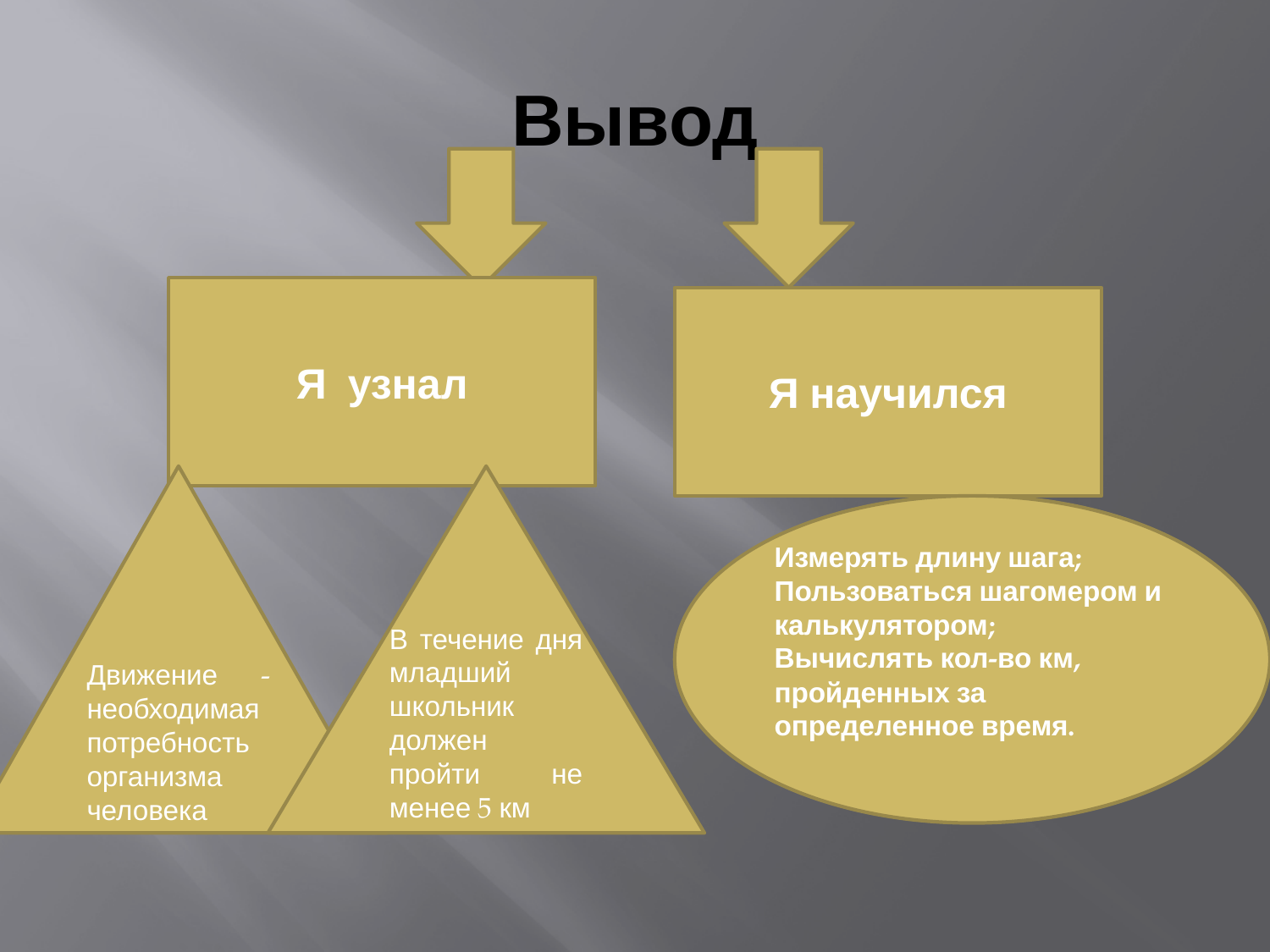

# Вывод

Я  узнал
Я научился
Движение -необходимая потребность организма человека
В течение дня младший школьник должен пройти не менее 5 км

Измерять длину шага;
Пользоваться шагомером и калькулятором;
Вычислять кол-во км, пройденных за определенное время.